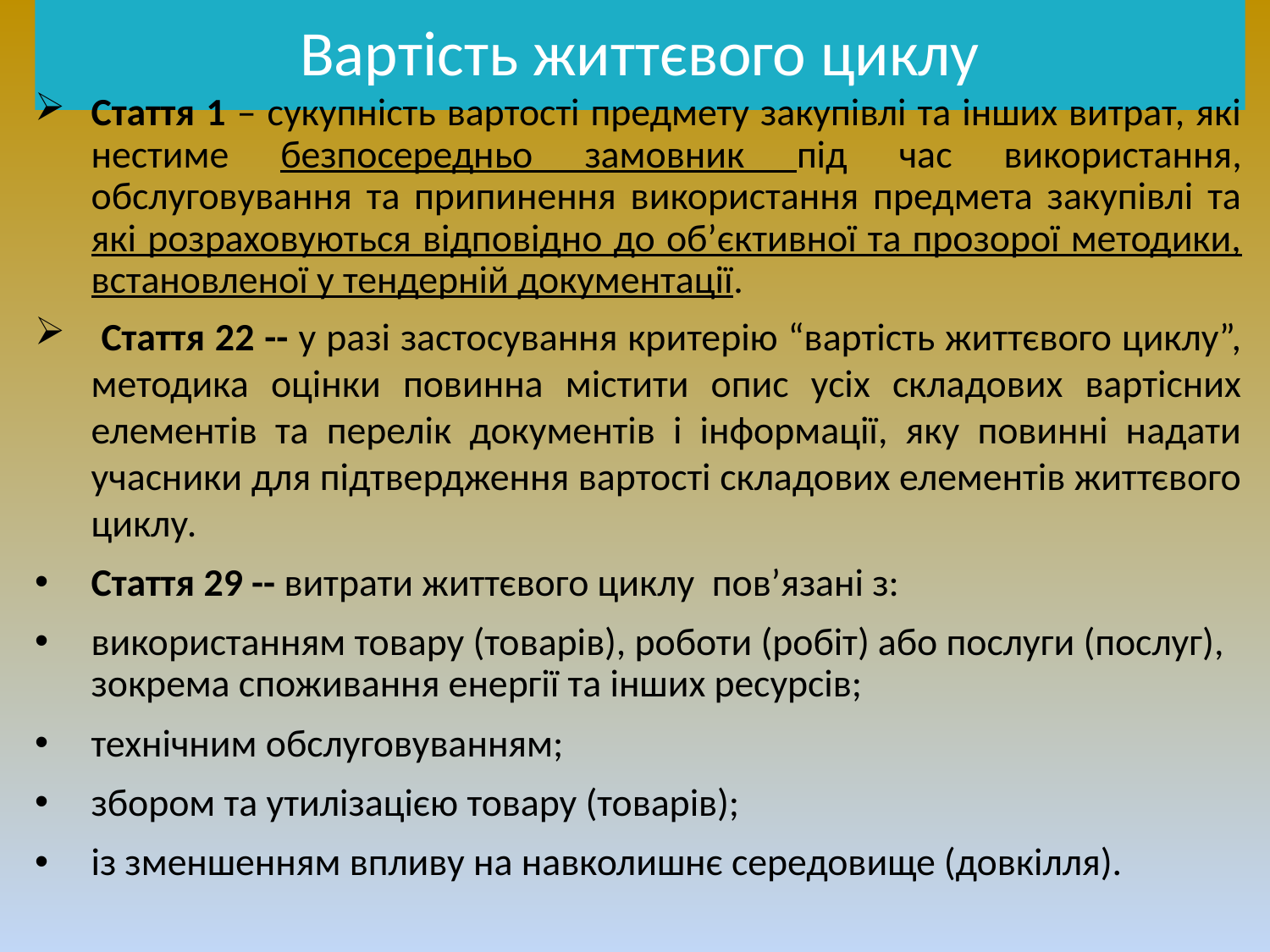

# Вартість життєвого циклу
Стаття 1 – сукупність вартості предмету закупівлі та інших витрат, які нестиме безпосередньо замовник під час використання, обслуговування та припинення використання предмета закупівлі та які розраховуються відповідно до об’єктивної та прозорої методики, встановленої у тендерній документації.
 Стаття 22 -- у разі застосування критерію “вартість життєвого циклу”, методика оцінки повинна містити опис усіх складових вартісних елементів та перелік документів і інформації, яку повинні надати учасники для підтвердження вартості складових елементів життєвого циклу.
Стаття 29 -- витрати життєвого циклу  пов’язані з:
використанням товару (товарів), роботи (робіт) або послуги (послуг), зокрема споживання енергії та інших ресурсів;
технічним обслуговуванням;
збором та утилізацією товару (товарів);
із зменшенням впливу на навколишнє середовище (довкілля).